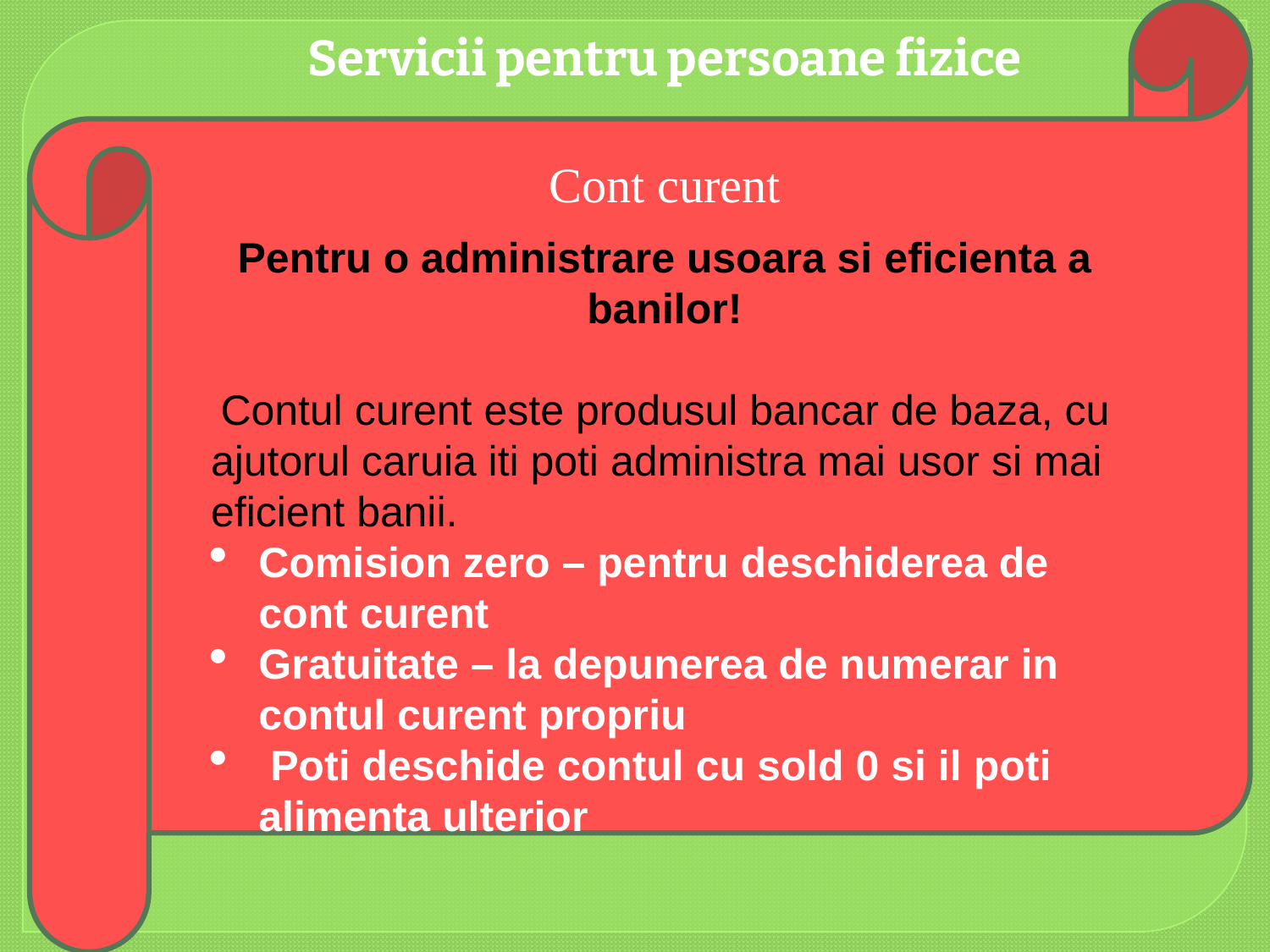

Servicii pentru persoane fizice

Cont curent
Pentru o administrare usoara si eficienta a banilor!

 Contul curent este produsul bancar de baza, cu ajutorul caruia iti poti administra mai usor si mai eficient banii.
Comision zero – pentru deschiderea de cont curent
Gratuitate – la depunerea de numerar in contul curent propriu
 Poti deschide contul cu sold 0 si il poti alimenta ulterior